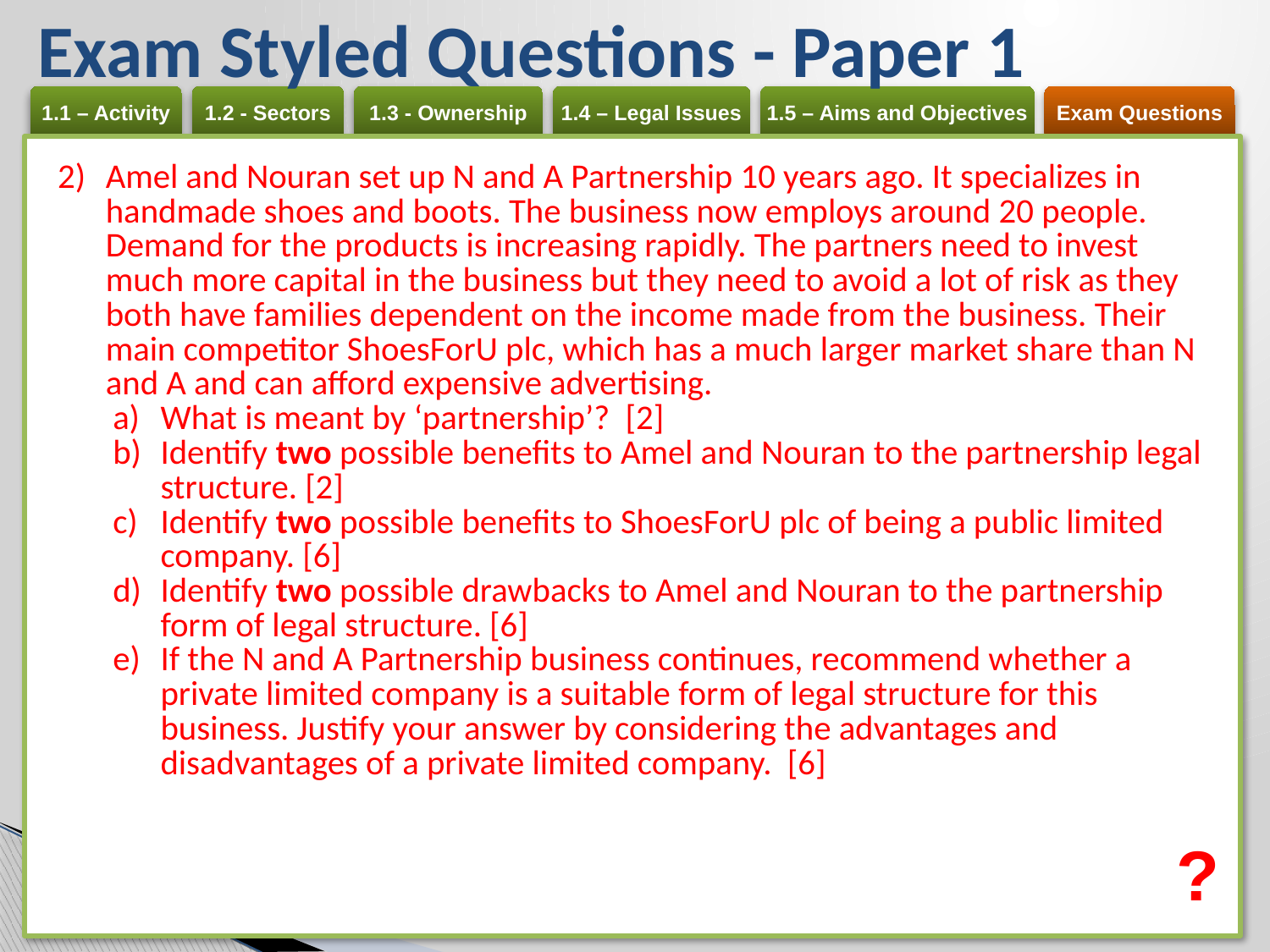

# Exam Styled Questions - Paper 1
| Amel and Nouran set up N and A Partnership 10 years ago. It specializes in handmade shoes and boots. The business now employs around 20 people. Demand for the products is increasing rapidly. The partners need to invest much more capital in the business but they need to avoid a lot of risk as they both have families dependent on the income made from the business. Their main competitor ShoesForU plc, which has a much larger market share than N and A and can afford expensive advertising. What is meant by ‘partnership’? [2] Identify two possible benefits to Amel and Nouran to the partnership legal structure. [2] Identify two possible benefits to ShoesForU plc of being a public limited company. [6] Identify two possible drawbacks to Amel and Nouran to the partnership form of legal structure. [6] If the N and A Partnership business continues, recommend whether a private limited company is a suitable form of legal structure for this business. Justify your answer by considering the advantages and disadvantages of a private limited company. [6] |
| --- |
?